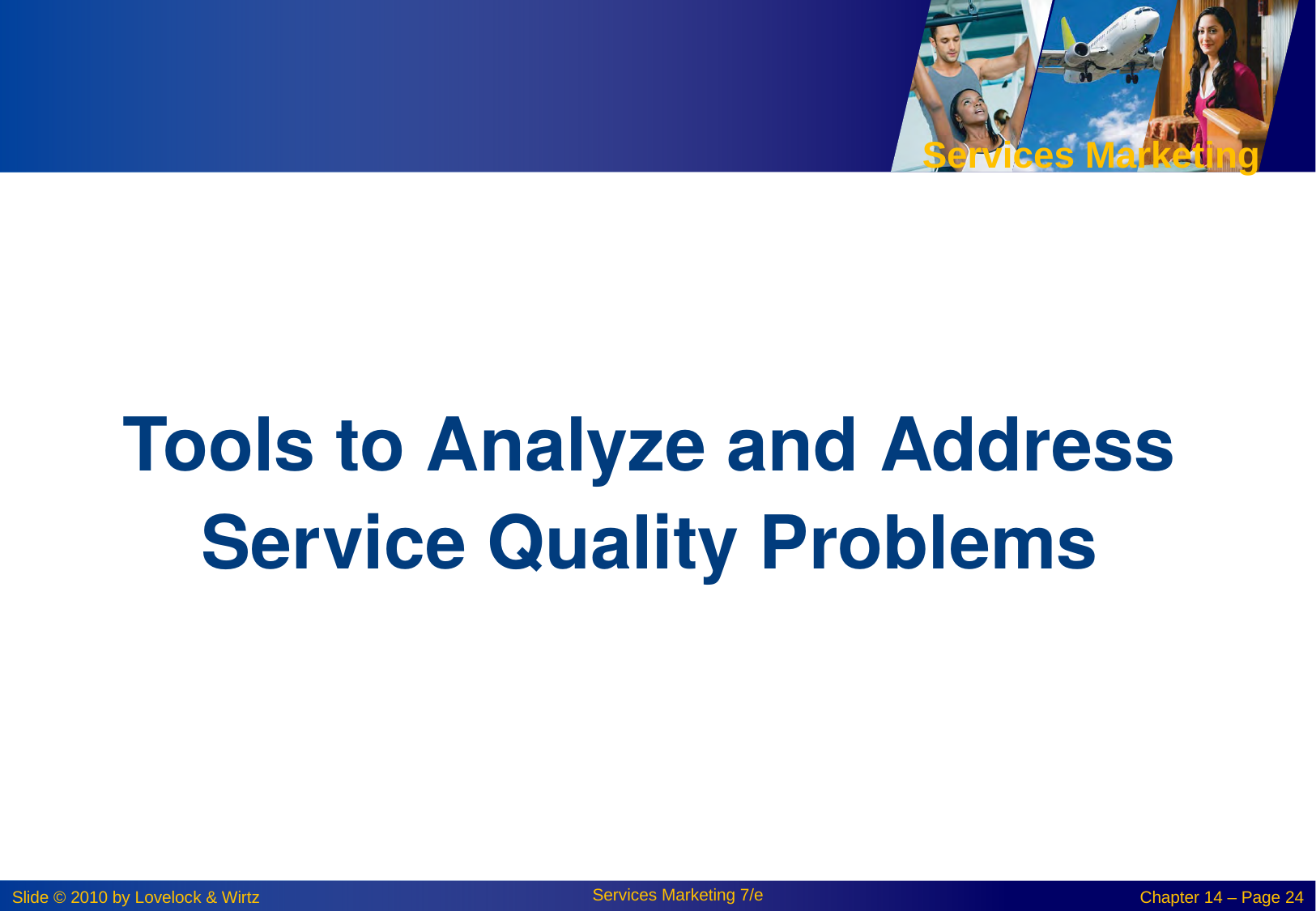

Tools to Analyze and Address Service Quality Problems